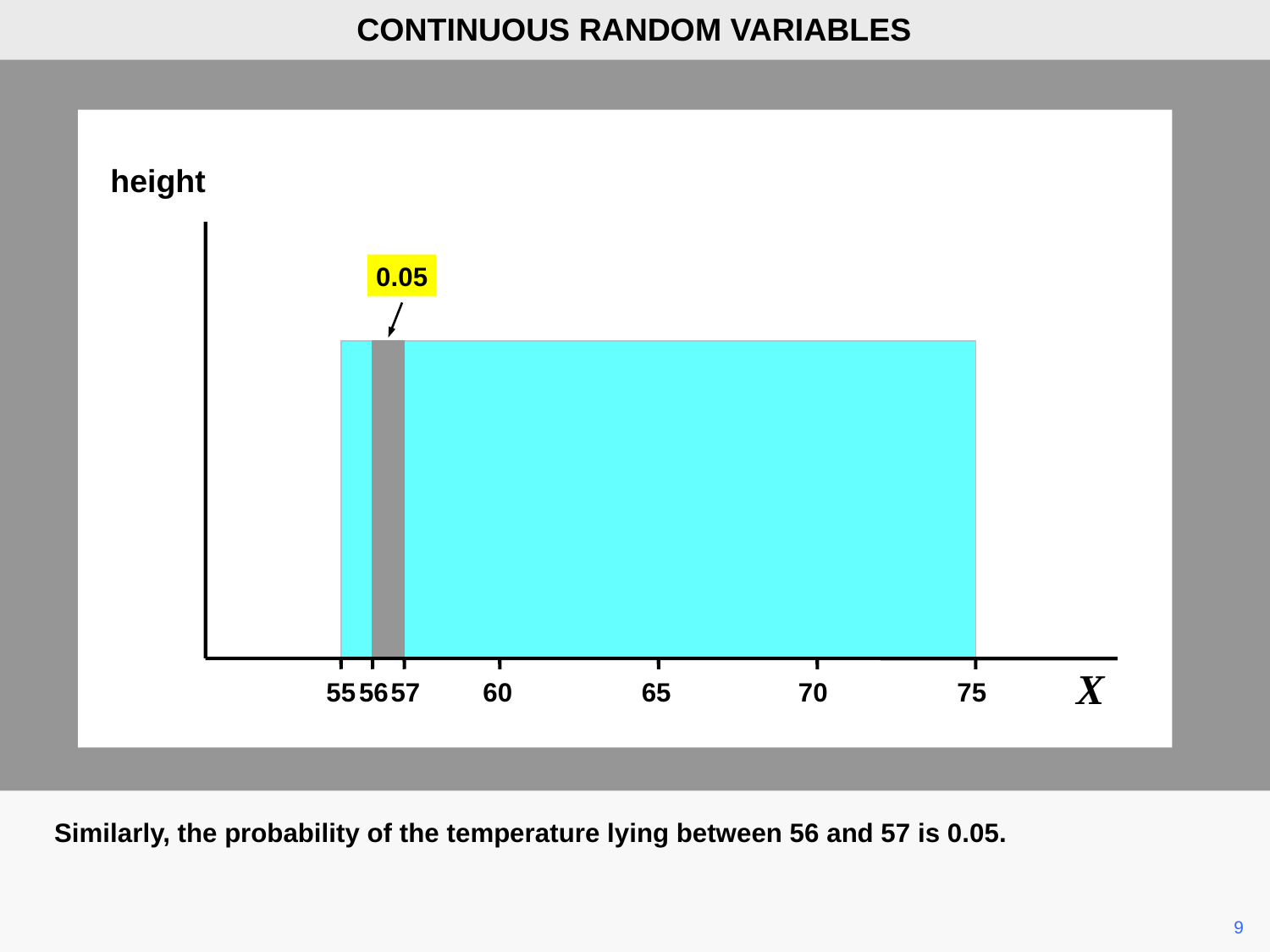

CONTINUOUS RANDOM VARIABLES

height

0.05

X

55
65
56
57
60
70
75

Similarly, the probability of the temperature lying between 56 and 57 is 0.05.
	9